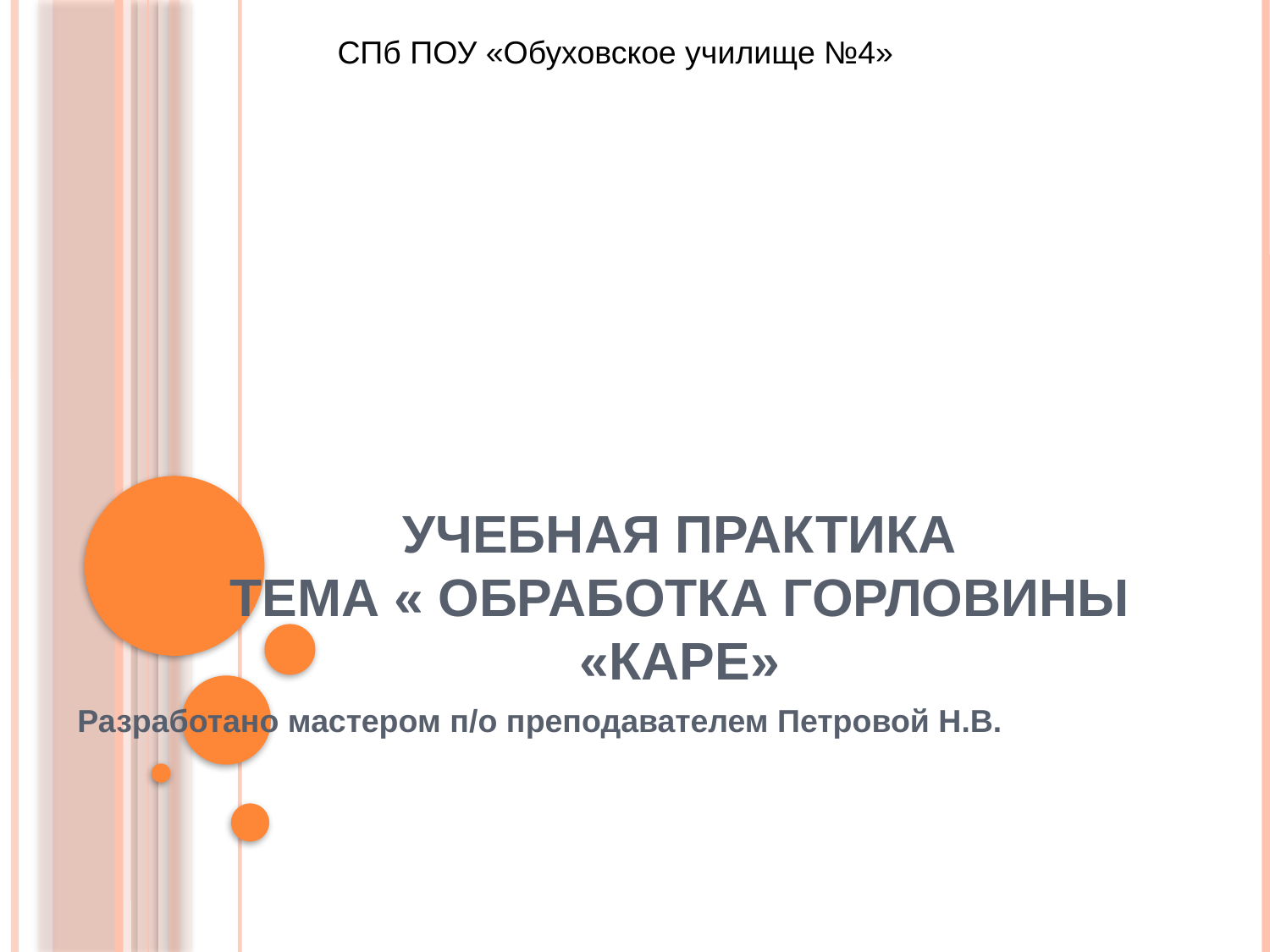

СПб ПОУ «Обуховское училище №4»
# Учебная практика тема « Обработка горловины «Каре»
Разработано мастером п/о преподавателем Петровой Н.В.